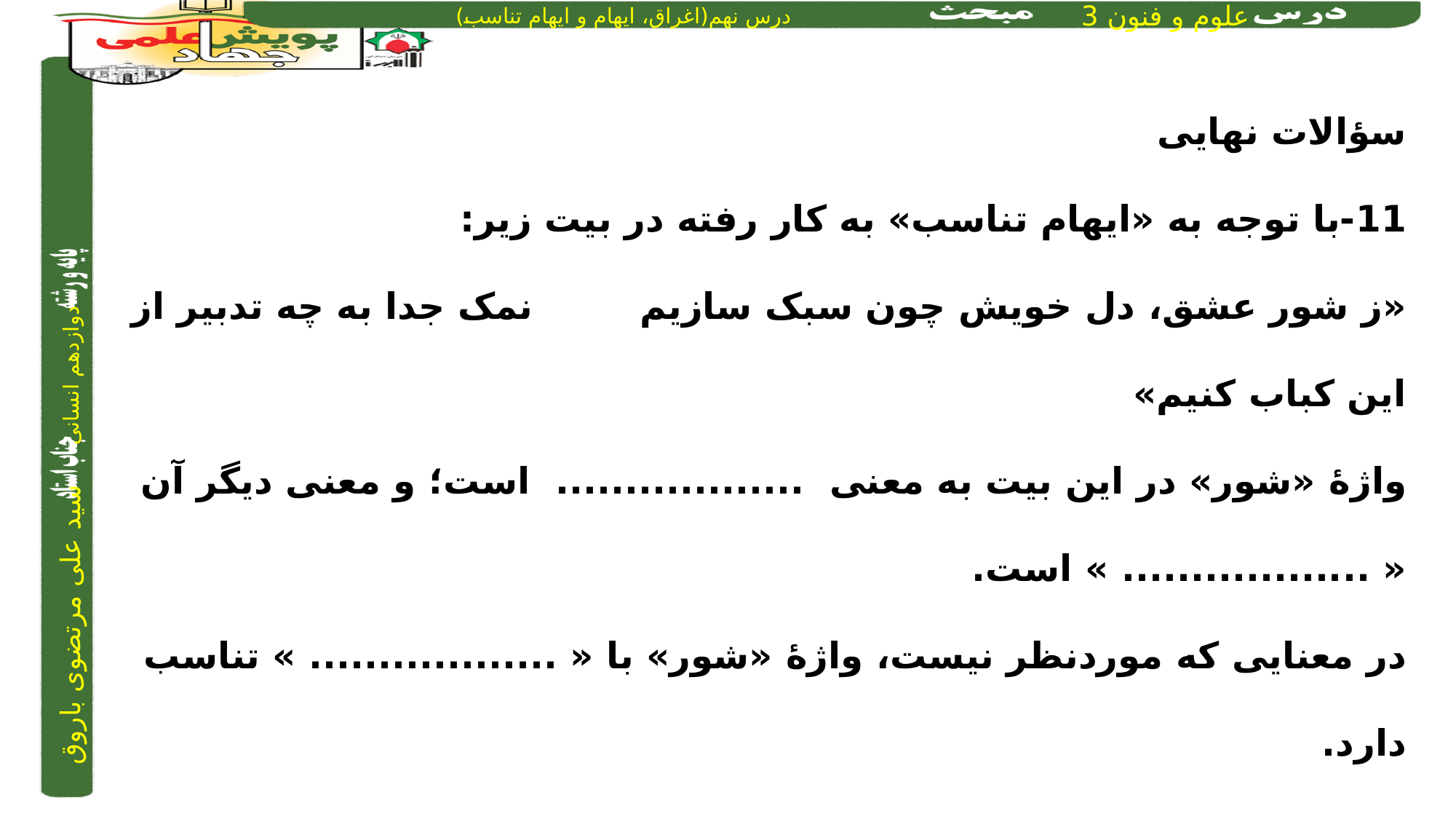

سؤالات نهایی
11-با توجه به «ایهام تناسب» به کار رفته در بیت زیر:
«ز شور عشق، دل خویش چون سبک سازیم	 	نمک جدا به چه تدبیر از این کباب کنیم»
واژۀ «شور» در این بیت به معنی  ..................  است؛ و معنی دیگر آن « .................. » است.
در معنایی که موردنظر نیست، واژۀ «شور» با « .................. » تناسب دارد.